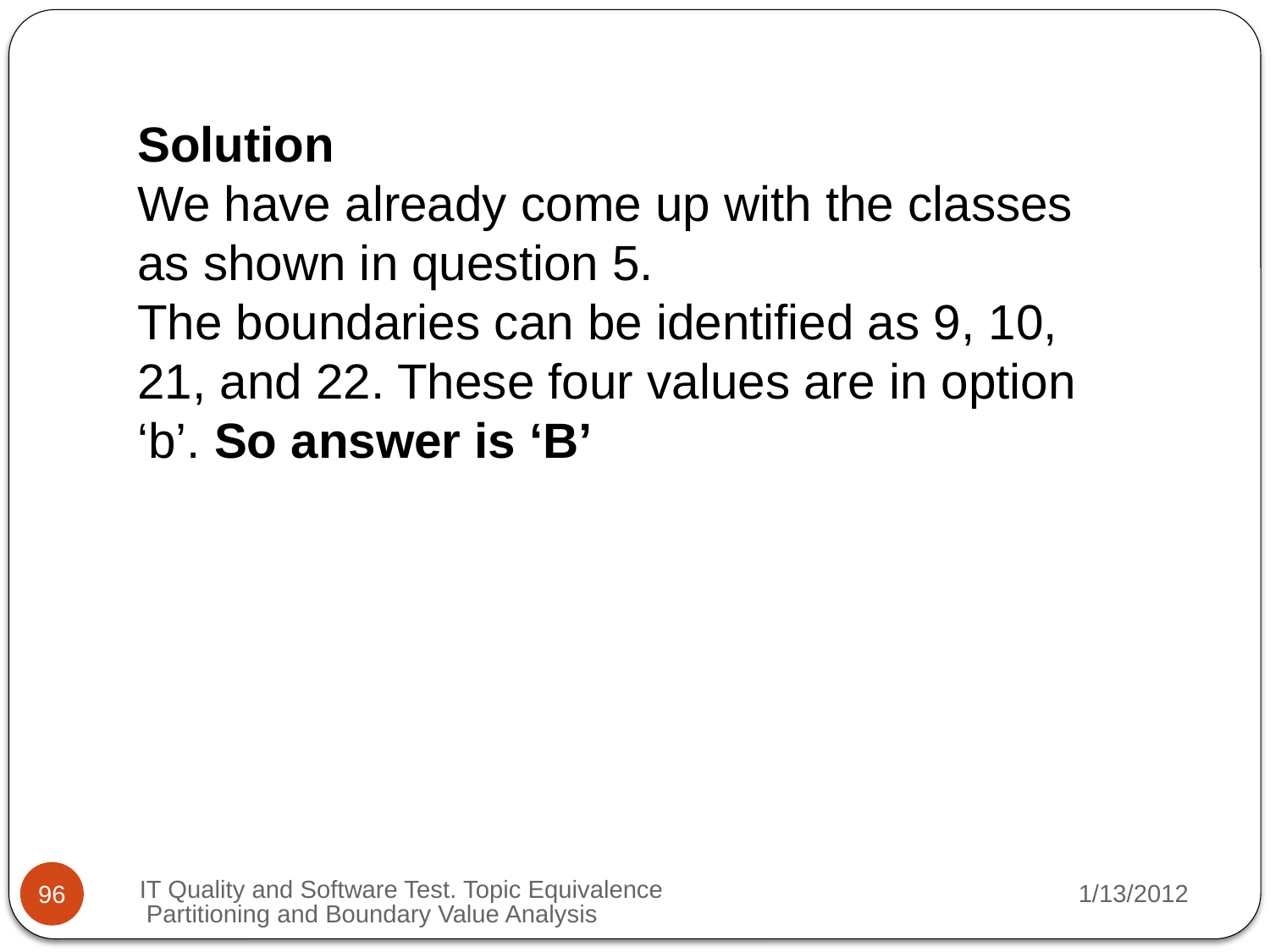

Solution
We have already come up with the classes as shown in question 5.
The boundaries can be identified as 9, 10, 21, and 22. These four values are in option ‘b’. So answer is ‘B’
IT Quality and Software Test. Topic Equivalence Partitioning and Boundary Value Analysis
1/13/2012
96